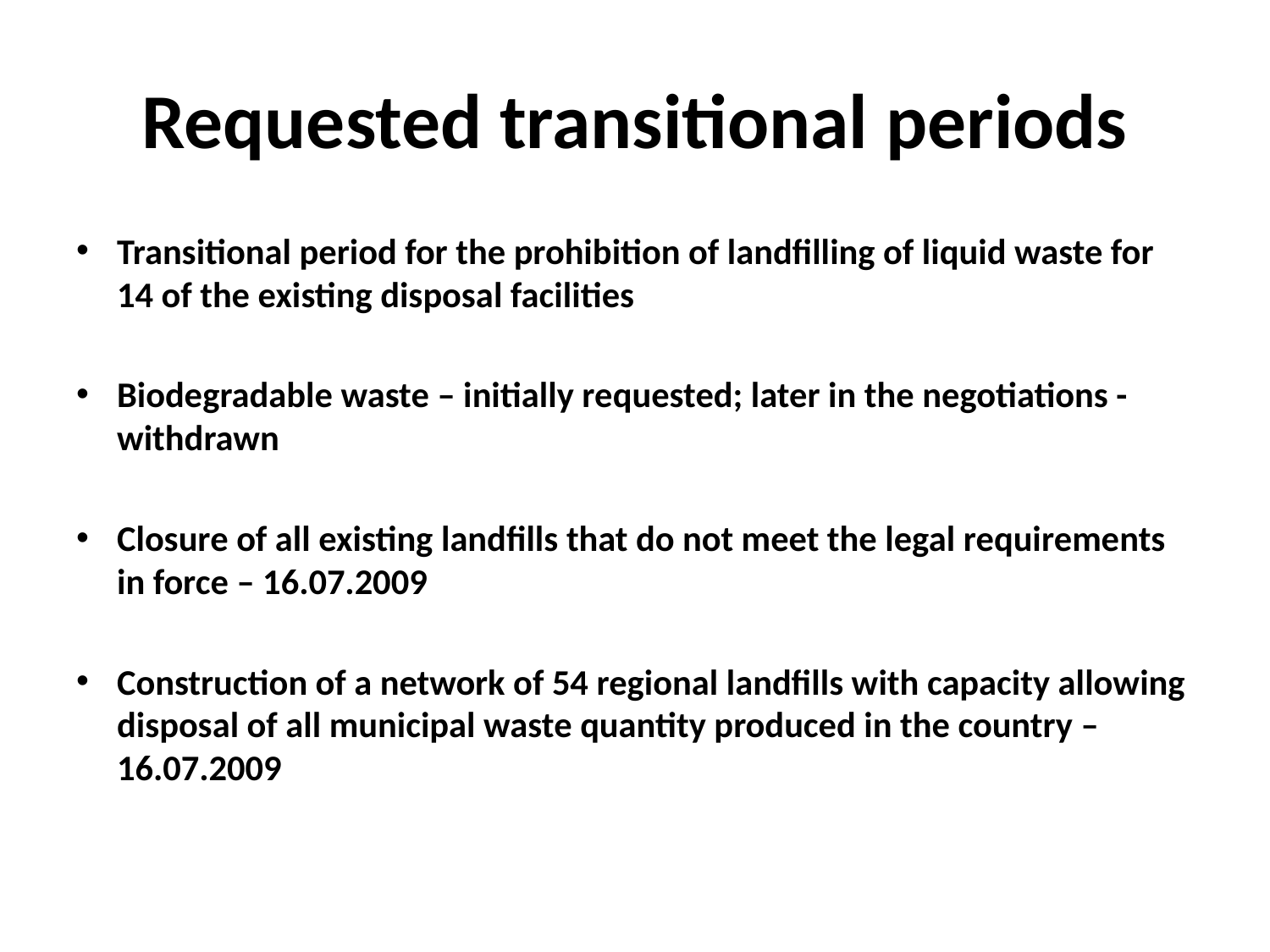

# Requested transitional periods
Transitional period for the prohibition of landfilling of liquid waste for 14 of the existing disposal facilities

Biodegradable waste – initially requested; later in the negotiations - withdrawn

Closure of all existing landfills that do not meet the legal requirements in force – 16.07.2009

Construction of a network of 54 regional landfills with capacity allowing disposal of all municipal waste quantity produced in the country – 16.07.2009